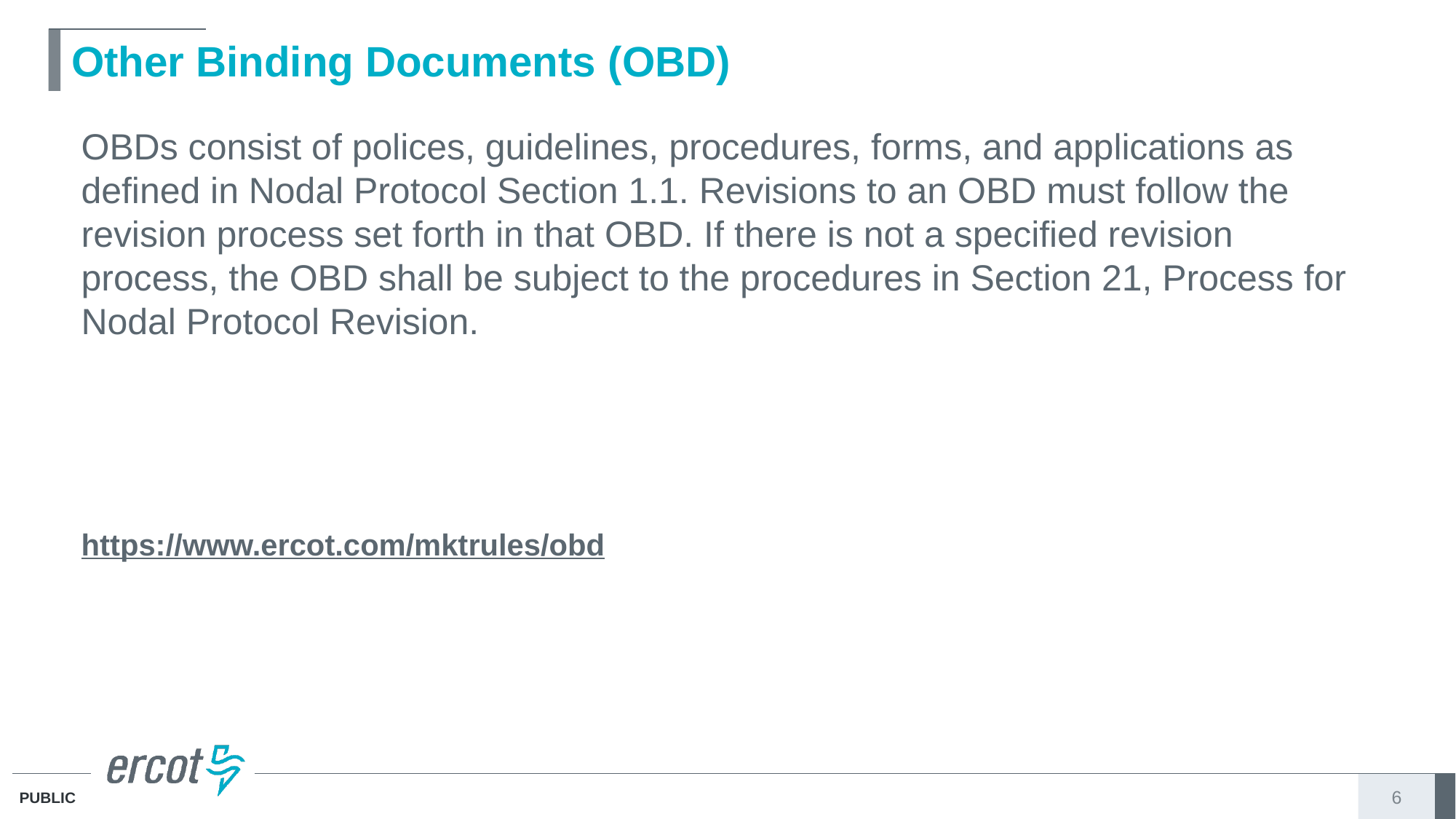

# Other Binding Documents (OBD)
OBDs consist of polices, guidelines, procedures, forms, and applications as defined in Nodal Protocol Section 1.1. Revisions to an OBD must follow the revision process set forth in that OBD. If there is not a specified revision process, the OBD shall be subject to the procedures in Section 21, Process for Nodal Protocol Revision.

https://www.ercot.com/mktrules/obd
6